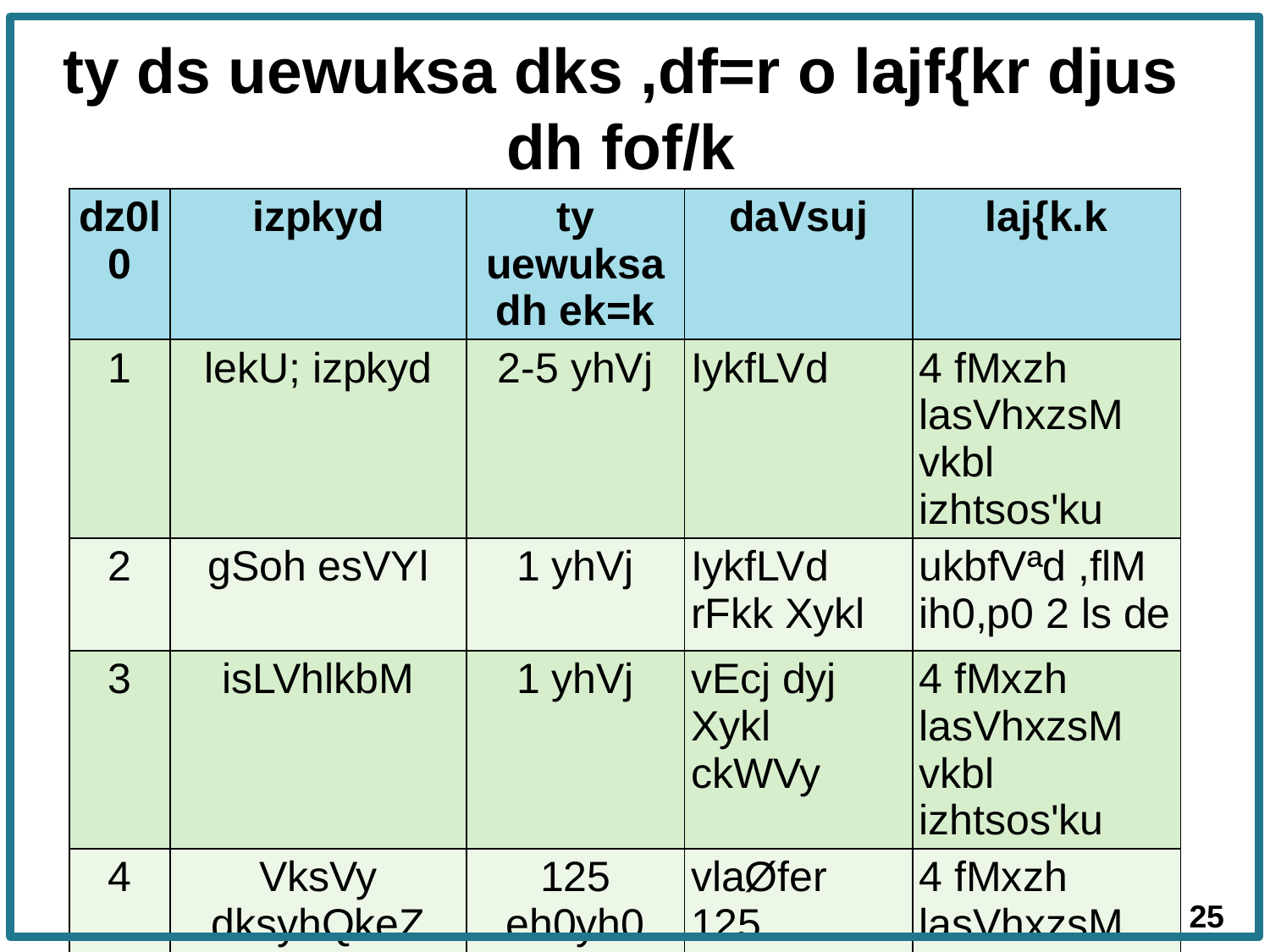

# ty ds uewuksa dks ,df=r o lajf{kr djus dh fof/k
| dz0l0 | izpkyd | ty uewuksa dh ek=k | daVsuj | laj{k.k |
| --- | --- | --- | --- | --- |
| 1 | lekU; izpkyd | 2-5 yhVj | IykfLVd | 4 fMxzh lasVhxzsM vkbl izhtsos'ku |
| 2 | gSoh esVYl | 1 yhVj | IykfLVd rFkk Xykl | ukbfVªd ,flM ih0,p0 2 ls de |
| 3 | isLVhlkbM | 1 yhVj | vEcj dyj Xykl ckWVy | 4 fMxzh lasVhxzsM vkbl izhtsos'ku |
| 4 | VksVy dksyhQkeZ rFkk Qhdy dksyhQkeZ | 125 eh0yh0 | vlaØfer 125 eh0yh0 Xykl ckVy | 4 fMxzh lasVhxzsM vkbl izhtsos'ku |
25